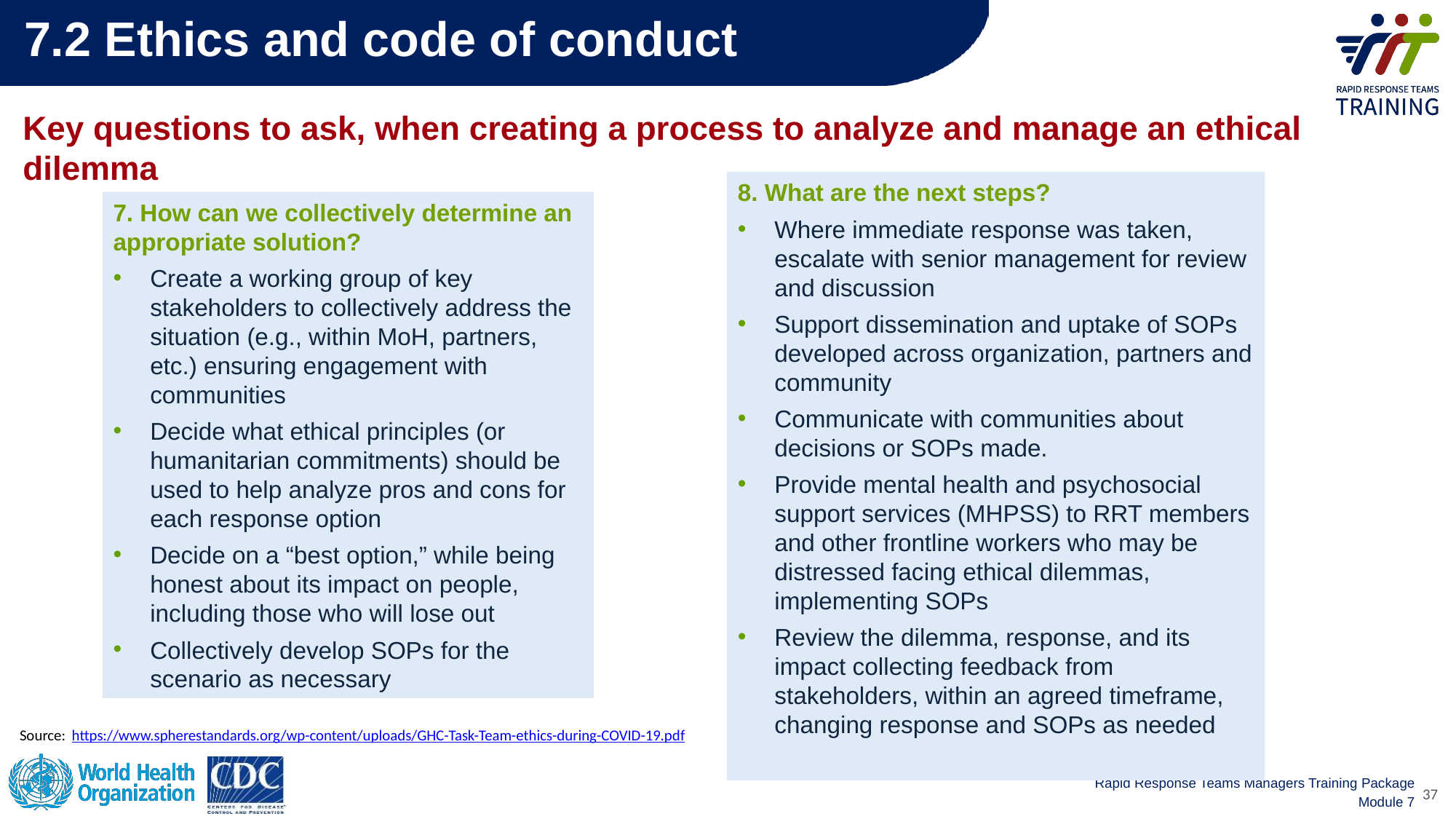

7.2 Ethics and code of conduct
Key questions to ask, when creating a process to analyze and manage an ethical dilemma
8. What are the next steps?
Where immediate response was taken, escalate with senior management for review and discussion
Support dissemination and uptake of SOPs developed across organization, partners and community
Communicate with communities about decisions or SOPs made.
Provide mental health and psychosocial support services (MHPSS) to RRT members and other frontline workers who may be distressed facing ethical dilemmas, implementing SOPs
Review the dilemma, response, and its impact collecting feedback from stakeholders, within an agreed timeframe, changing response and SOPs as needed

7. How can we collectively determine an appropriate solution?
Create a working group of key stakeholders to collectively address the situation (e.g., within MoH, partners, etc.) ensuring engagement with communities
Decide what ethical principles (or humanitarian commitments) should be used to help analyze pros and cons for each response option
Decide on a “best option,” while being honest about its impact on people, including those who will lose out
Collectively develop SOPs for the scenario as necessary
Source: https://www.spherestandards.org/wp-content/uploads/GHC-Task-Team-ethics-during-COVID-19.pdf
37